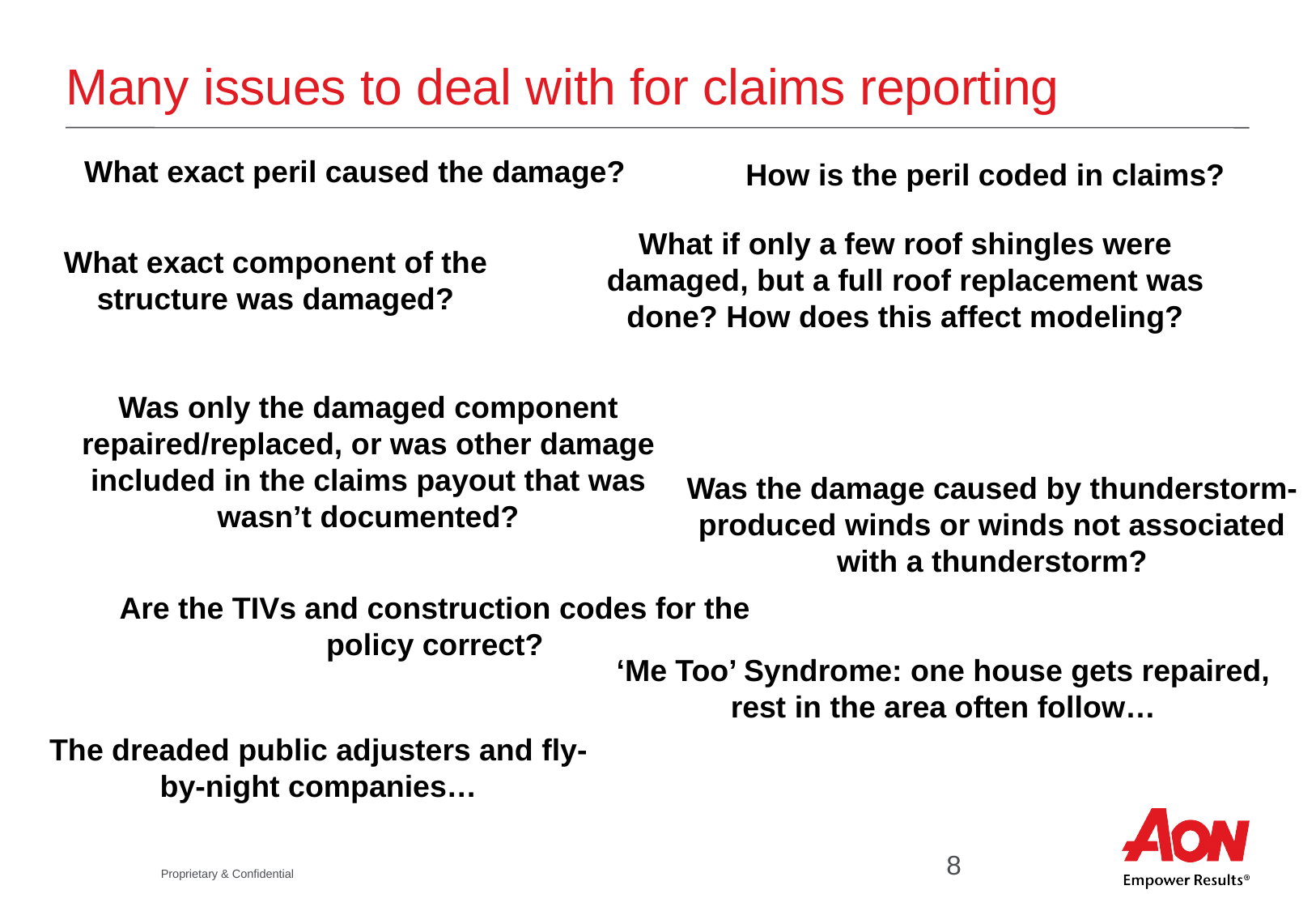

# Many issues to deal with for claims reporting
What exact peril caused the damage?
How is the peril coded in claims?
What if only a few roof shingles were damaged, but a full roof replacement was done? How does this affect modeling?
What exact component of the structure was damaged?
Was only the damaged component repaired/replaced, or was other damage included in the claims payout that was wasn’t documented?
Was the damage caused by thunderstorm-produced winds or winds not associated with a thunderstorm?
Are the TIVs and construction codes for the policy correct?
‘Me Too’ Syndrome: one house gets repaired, rest in the area often follow…
The dreaded public adjusters and fly-by-night companies…